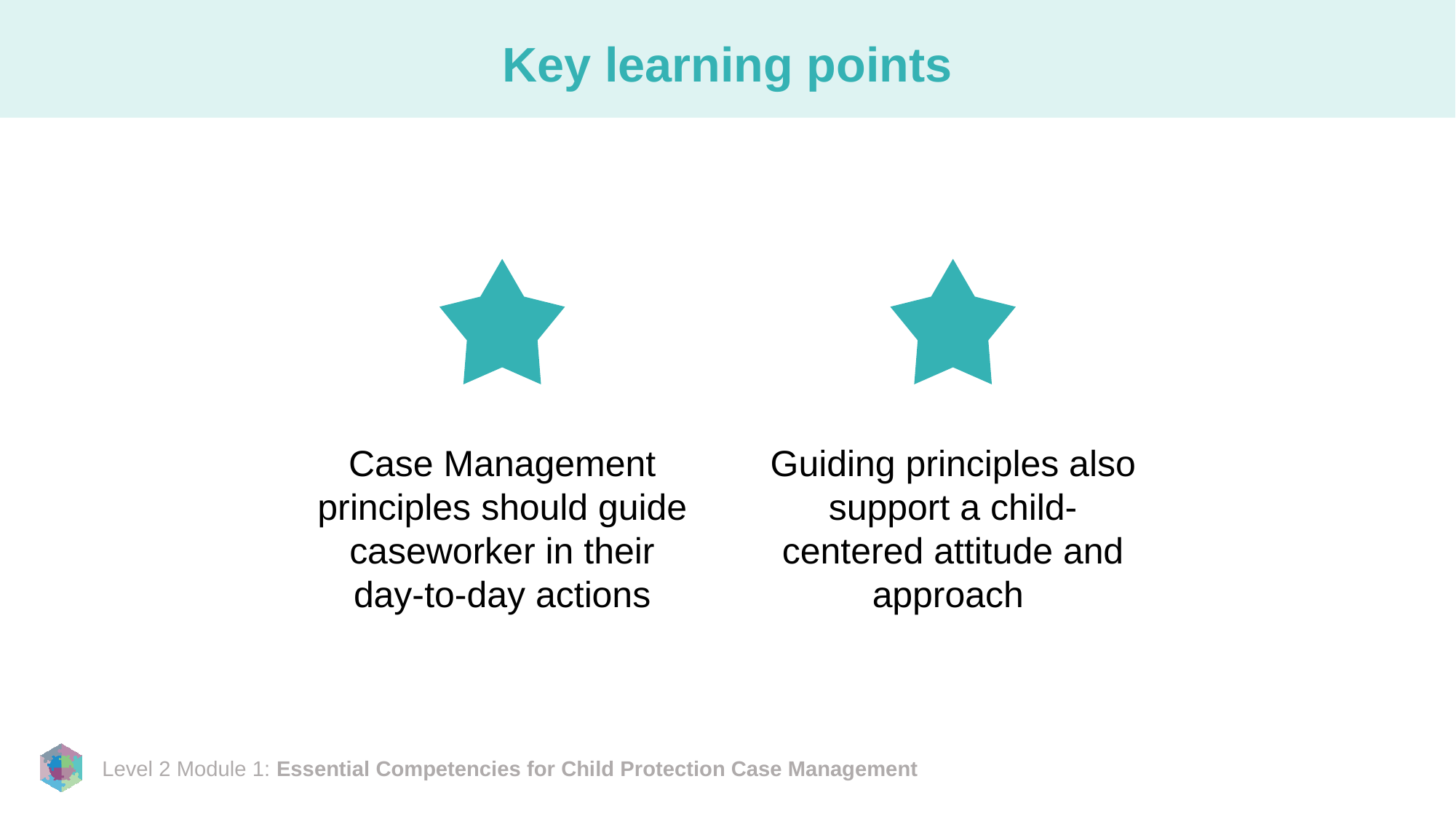

# Key learning points

Case Management principles should guide caseworker in their day-to-day actions
Guiding principles also support a child-centered attitude and approach